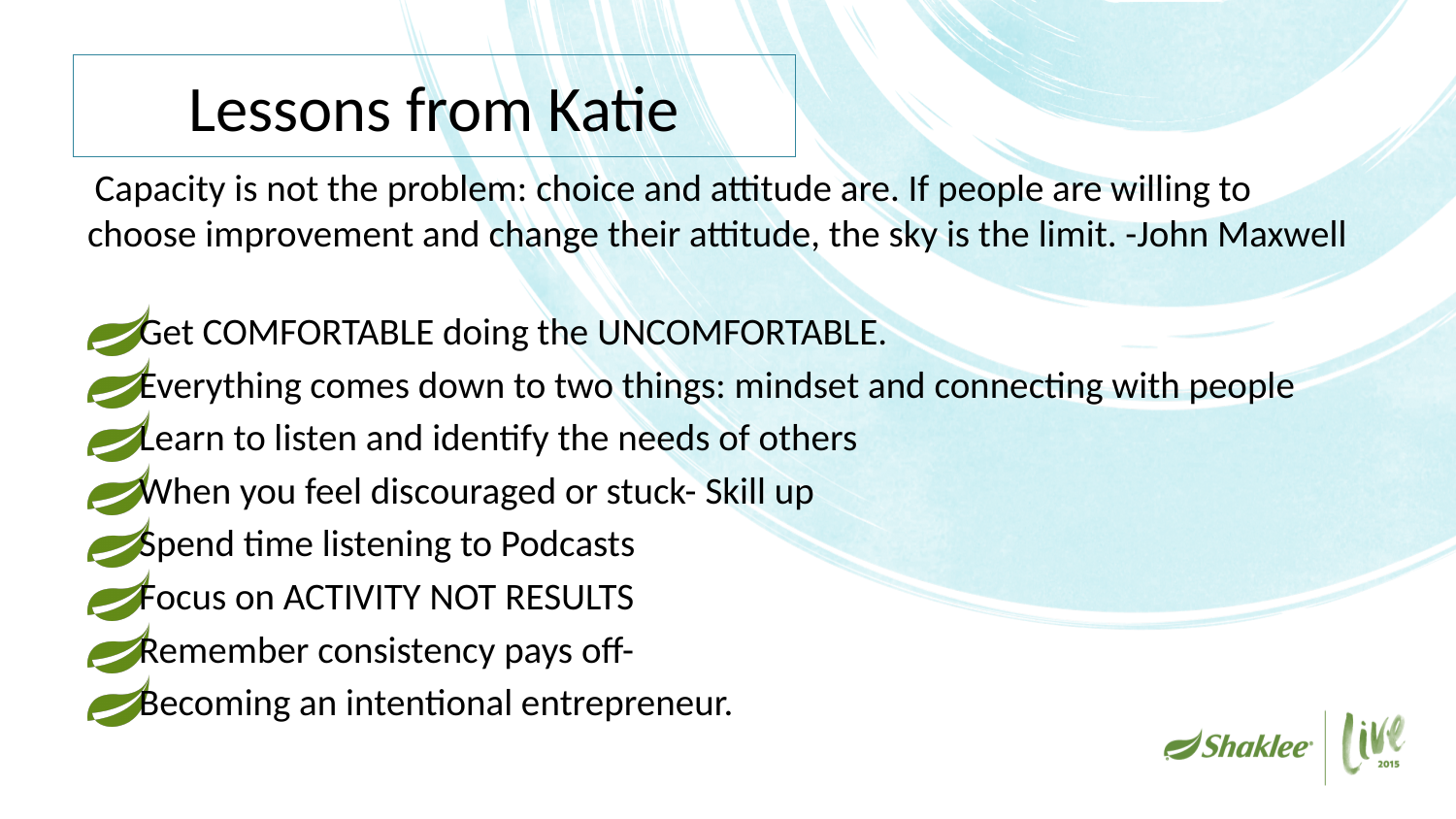

# Lessons from Katie
 Capacity is not the problem: choice and attitude are. If people are willing to choose improvement and change their attitude, the sky is the limit. -John Maxwell
Get COMFORTABLE doing the UNCOMFORTABLE.
Everything comes down to two things: mindset and connecting with people
Learn to listen and identify the needs of others
When you feel discouraged or stuck- Skill up
Spend time listening to Podcasts
Focus on ACTIVITY NOT RESULTS
Remember consistency pays off-
Becoming an intentional entrepreneur.